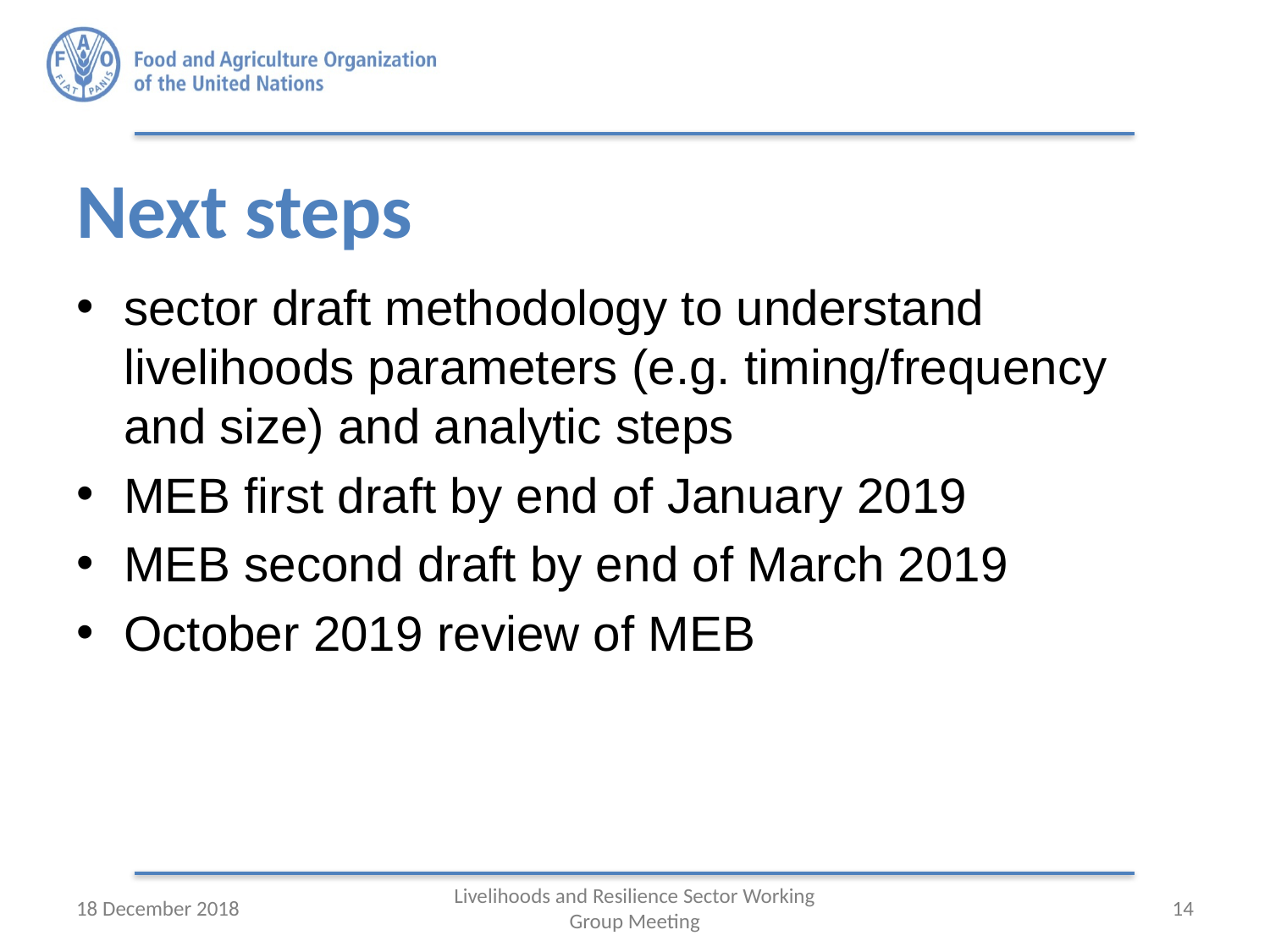

# Next steps
sector draft methodology to understand livelihoods parameters (e.g. timing/frequency and size) and analytic steps
MEB first draft by end of January 2019
MEB second draft by end of March 2019
October 2019 review of MEB
18 December 2018
Livelihoods and Resilience Sector Working Group Meeting
14